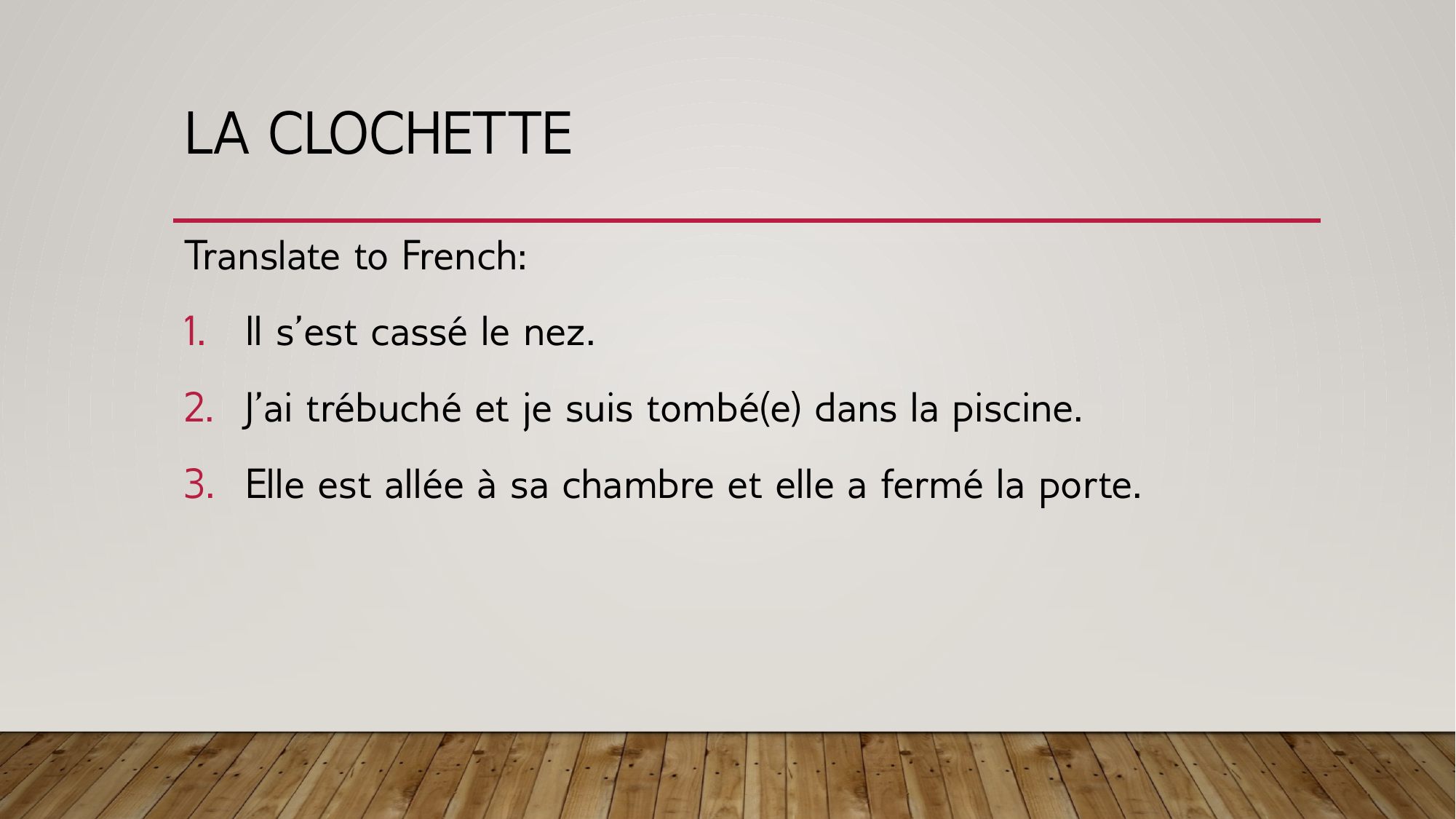

# LA CLOCHETTE
Translate to French:
Il s’est cassé le nez.
J’ai trébuché et je suis tombé(e) dans la piscine.
Elle est allée à sa chambre et elle a fermé la porte.